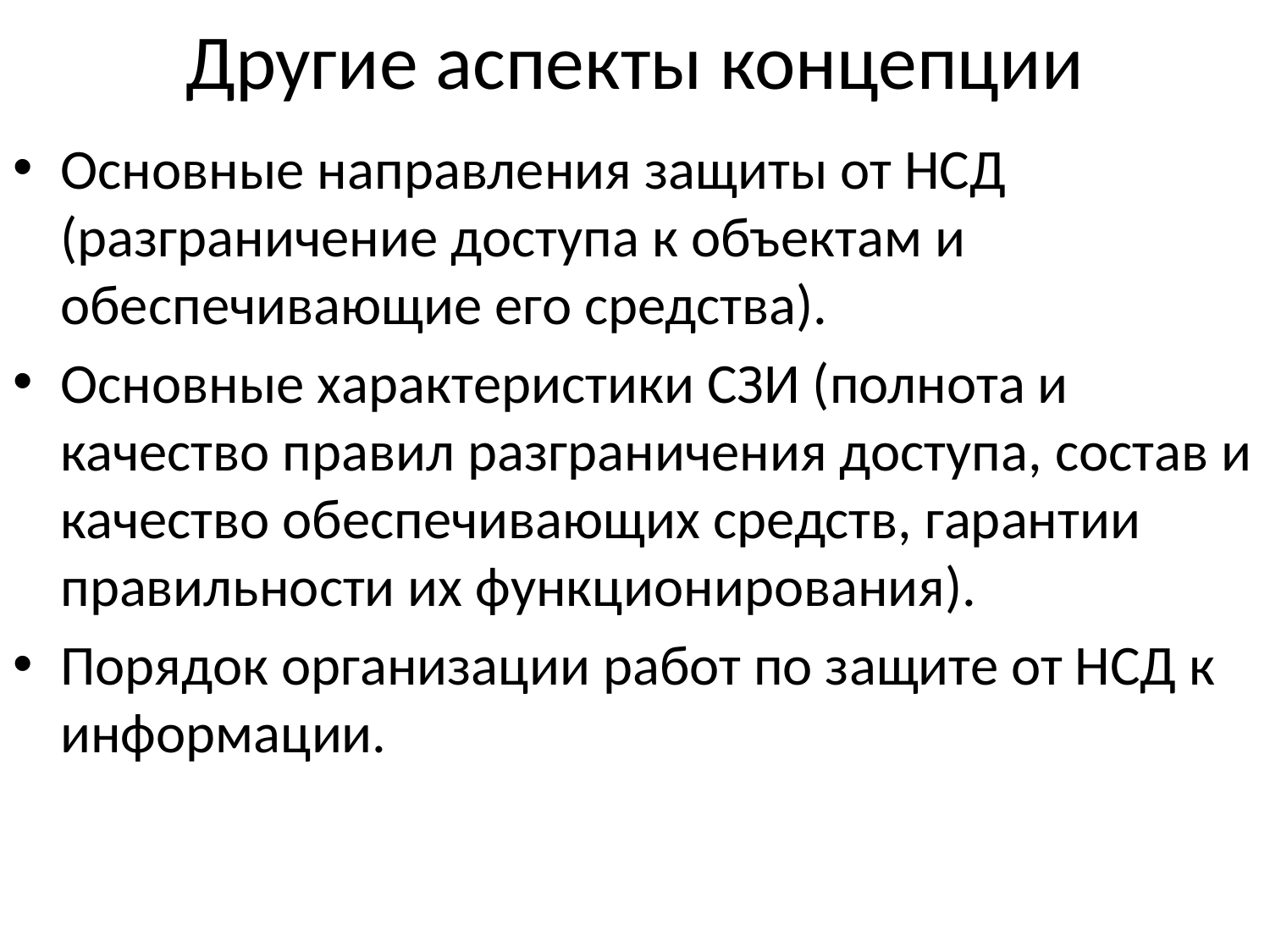

# Другие аспекты концепции
Основные направления защиты от НСД (разграничение доступа к объектам и обеспечивающие его средства).
Основные характеристики СЗИ (полнота и качество правил разграничения доступа, состав и качество обеспечивающих средств, гарантии правильности их функционирования).
Порядок организации работ по защите от НСД к информации.